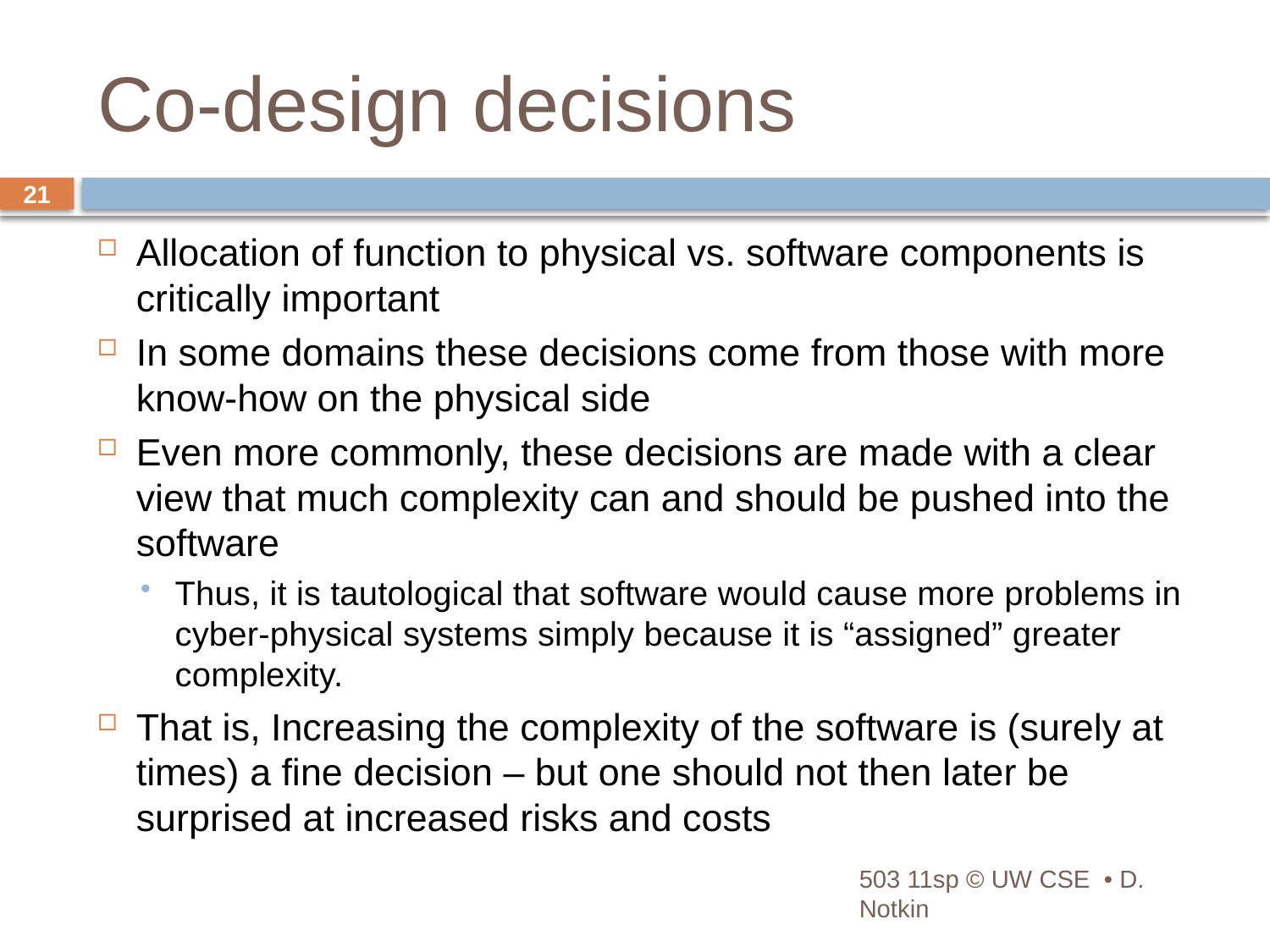

# Co-design decisions
21
Allocation of function to physical vs. software components is critically important
In some domains these decisions come from those with more know-how on the physical side
Even more commonly, these decisions are made with a clear view that much complexity can and should be pushed into the software
Thus, it is tautological that software would cause more problems in cyber-physical systems simply because it is “assigned” greater complexity.
That is, Increasing the complexity of the software is (surely at times) a fine decision – but one should not then later be surprised at increased risks and costs
503 11sp © UW CSE  • D. Notkin